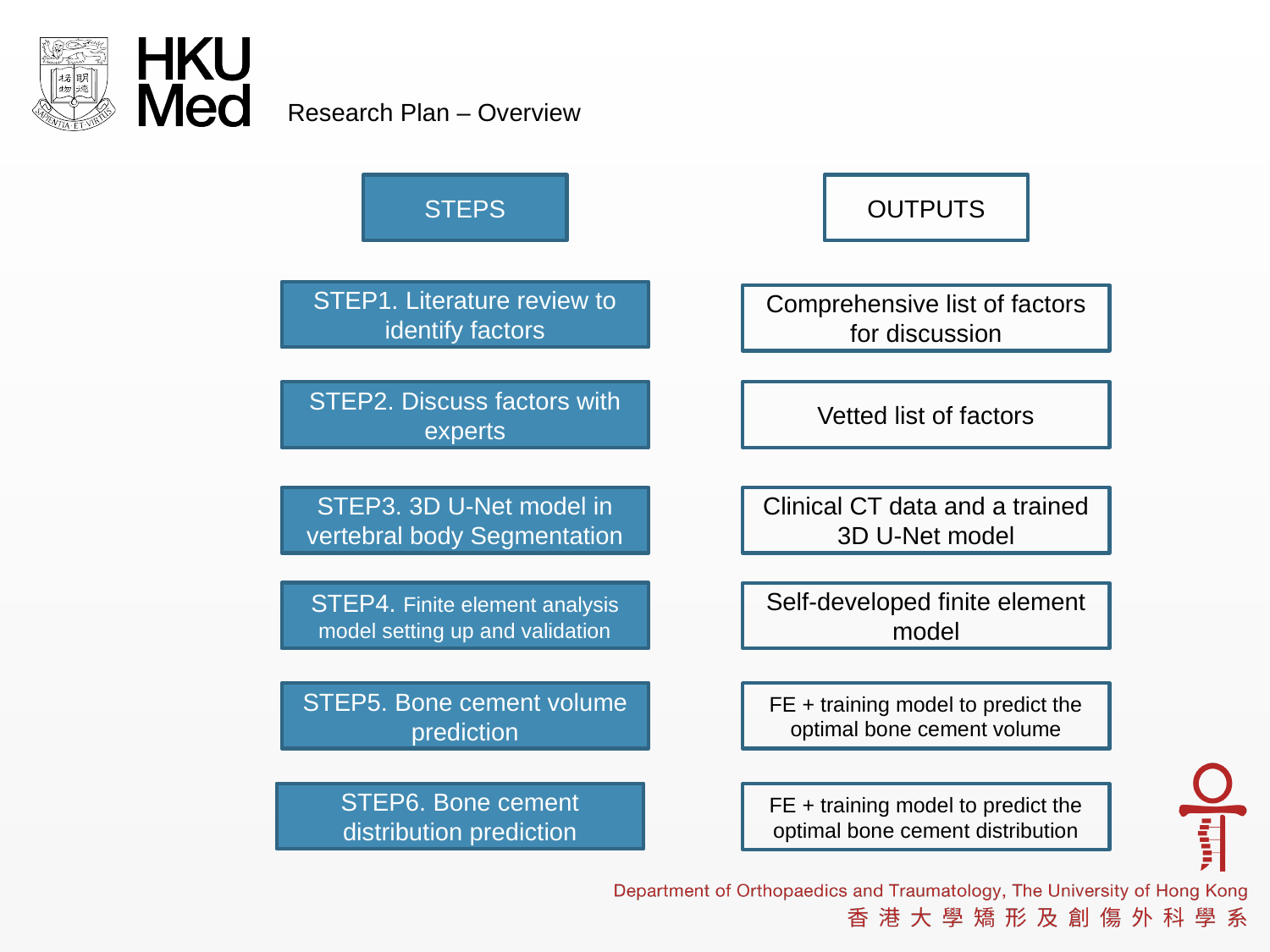

Research Plan – Overview
OUTPUTS
STEPS
STEP1. Literature review to identify factors
Comprehensive list of factors for discussion
Vetted list of factors
STEP2. Discuss factors with experts
STEP3. 3D U-Net model in vertebral body Segmentation
Clinical CT data and a trained 3D U-Net model
STEP4. Finite element analysis model setting up and validation
Self-developed finite element model
STEP5. Bone cement volume prediction
FE + training model to predict the optimal bone cement volume
STEP6. Bone cement distribution prediction
FE + training model to predict the optimal bone cement distribution